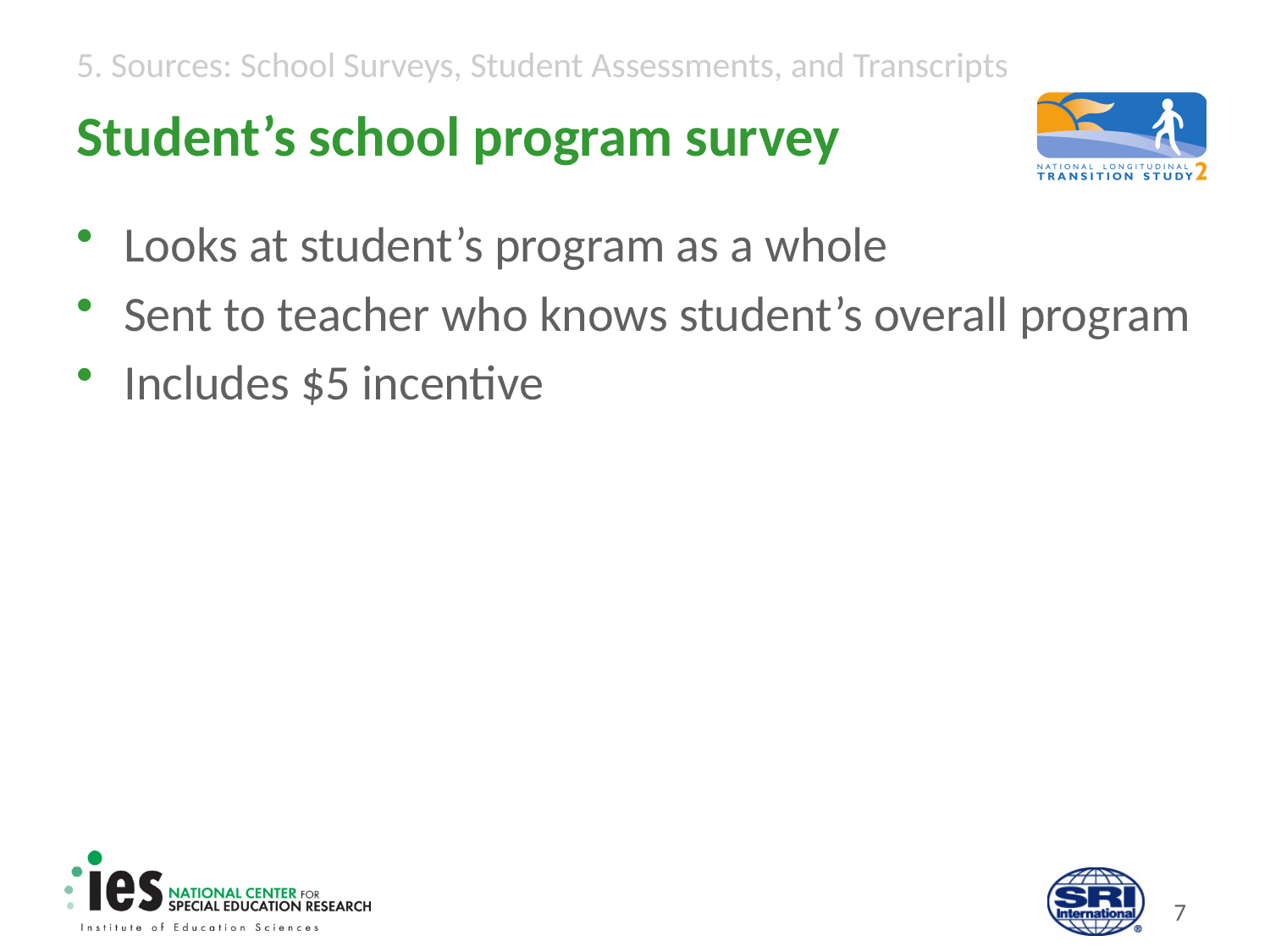

# Student’s school program survey
Looks at student’s program as a whole
Sent to teacher who knows student’s overall program
Includes $5 incentive
7